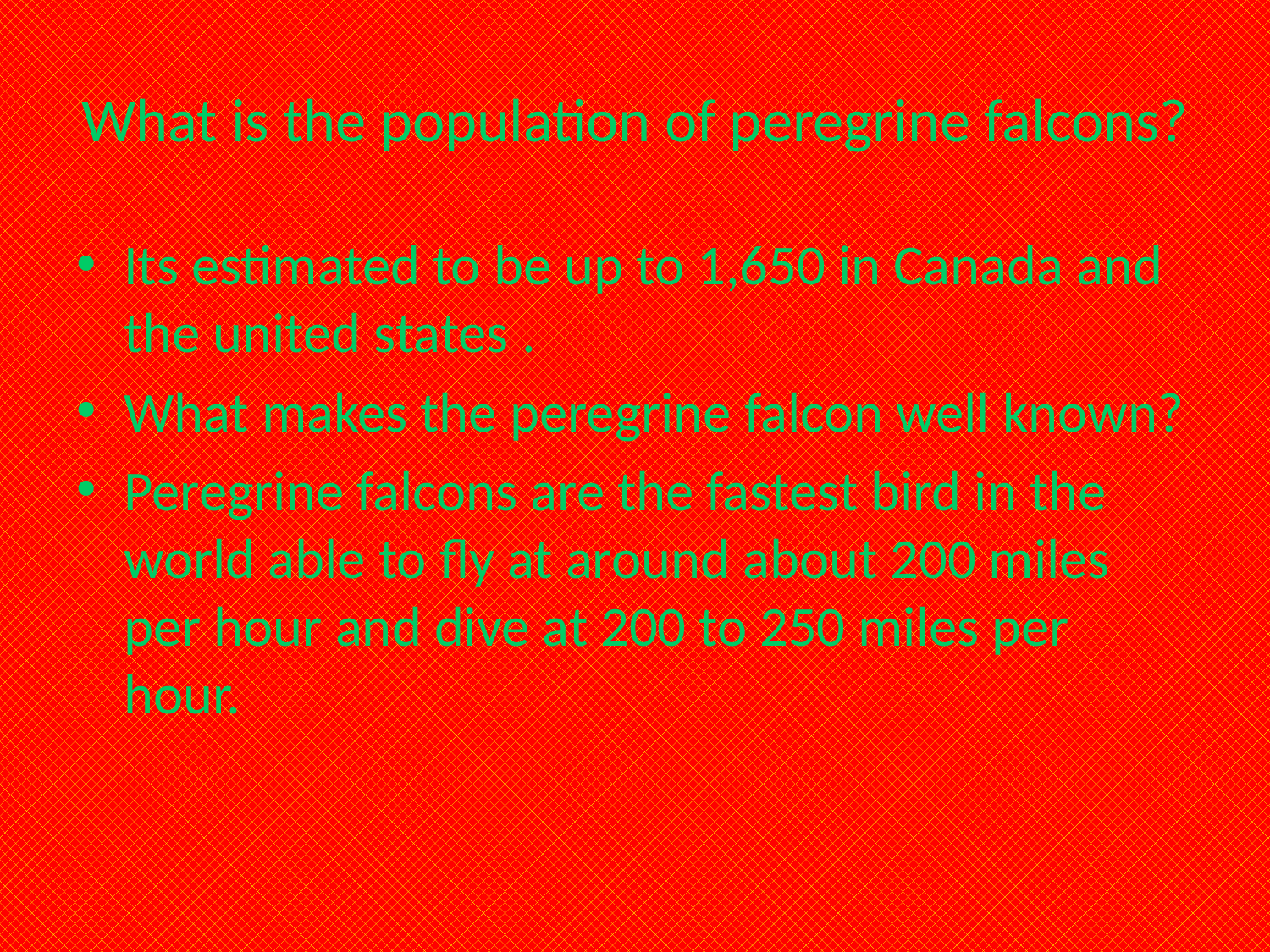

# What is the population of peregrine falcons?
Its estimated to be up to 1,650 in Canada and the united states .
What makes the peregrine falcon well known?
Peregrine falcons are the fastest bird in the world able to fly at around about 200 miles per hour and dive at 200 to 250 miles per hour.